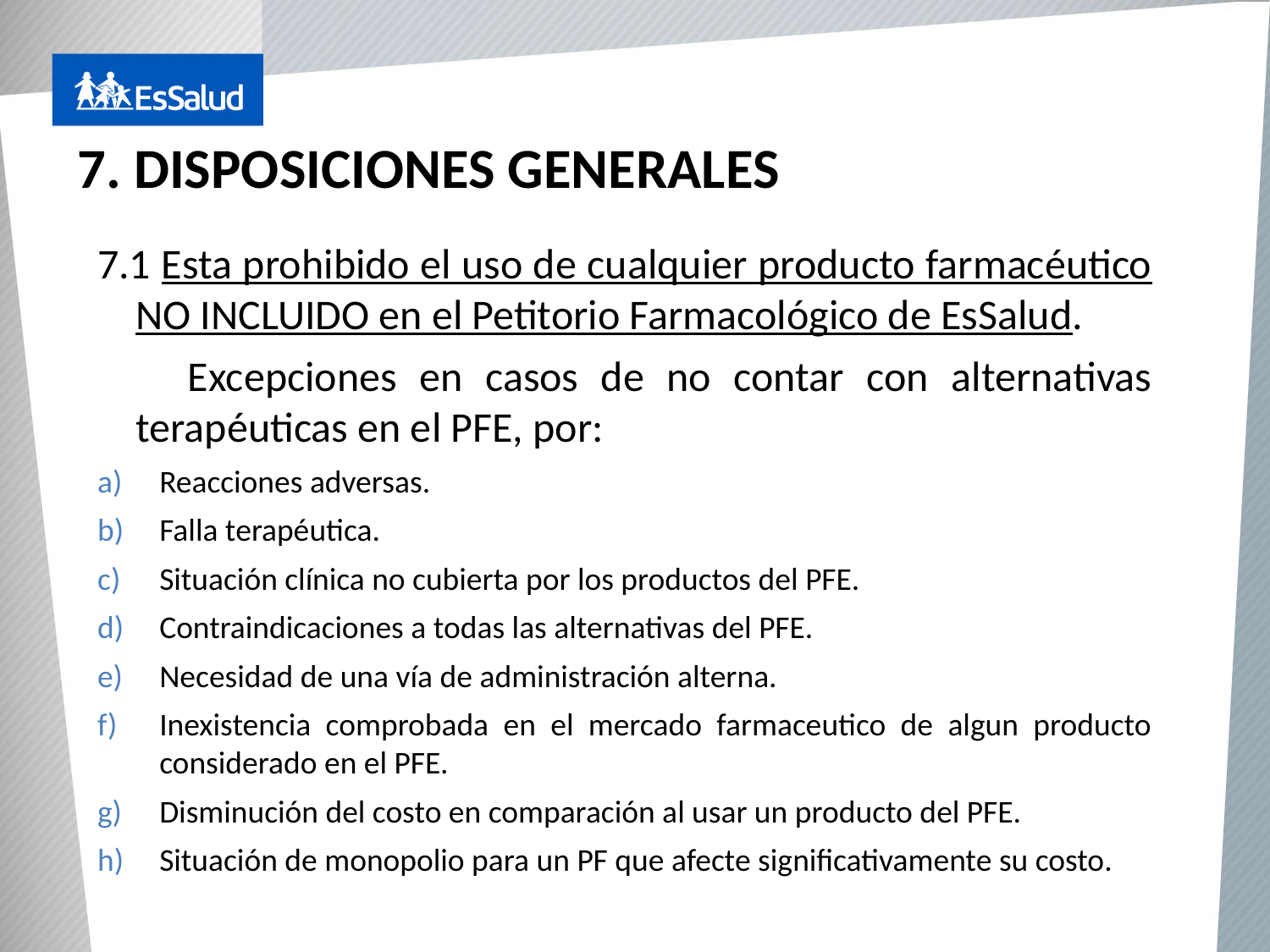

# 7. DISPOSICIONES GENERALES
7.1 Esta prohibido el uso de cualquier producto farmacéutico NO INCLUIDO en el Petitorio Farmacológico de EsSalud.
    Excepciones en casos de no contar con alternativas terapéuticas en el PFE, por:
Reacciones adversas.
Falla terapéutica.
Situación clínica no cubierta por los productos del PFE.
Contraindicaciones a todas las alternativas del PFE.
Necesidad de una vía de administración alterna.
Inexistencia comprobada en el mercado farmaceutico de algun producto considerado en el PFE.
Disminución del costo en comparación al usar un producto del PFE.
Situación de monopolio para un PF que afecte significativamente su costo.